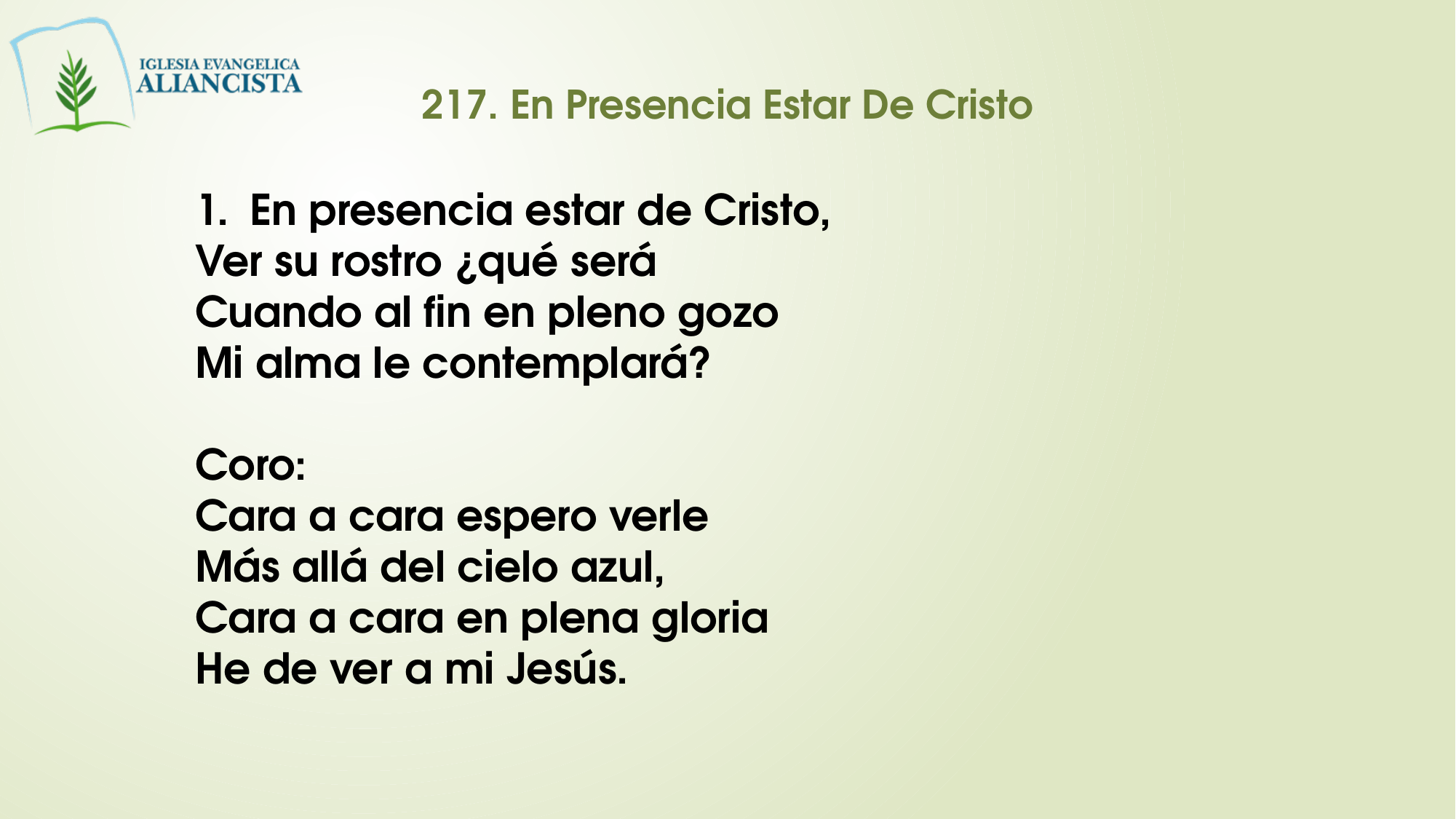

217. En Presencia Estar De Cristo
En presencia estar de Cristo,
Ver su rostro ¿qué será
Cuando al fin en pleno gozo
Mi alma le contemplará?

Coro:
Cara a cara espero verle
Más allá del cielo azul,
Cara a cara en plena gloria
He de ver a mi Jesús.